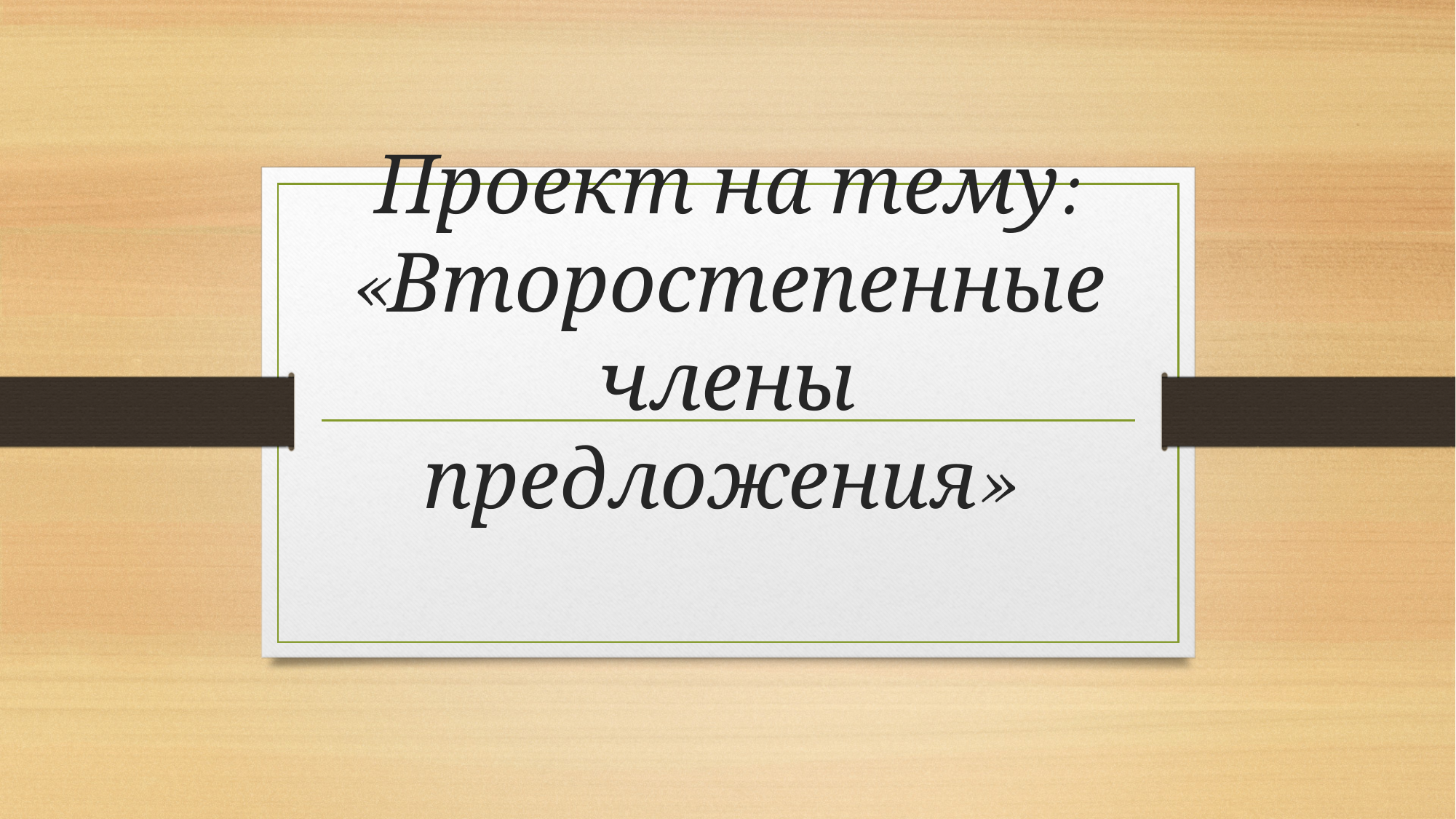

# Проект на тему: «Второстепенные члены предложения»